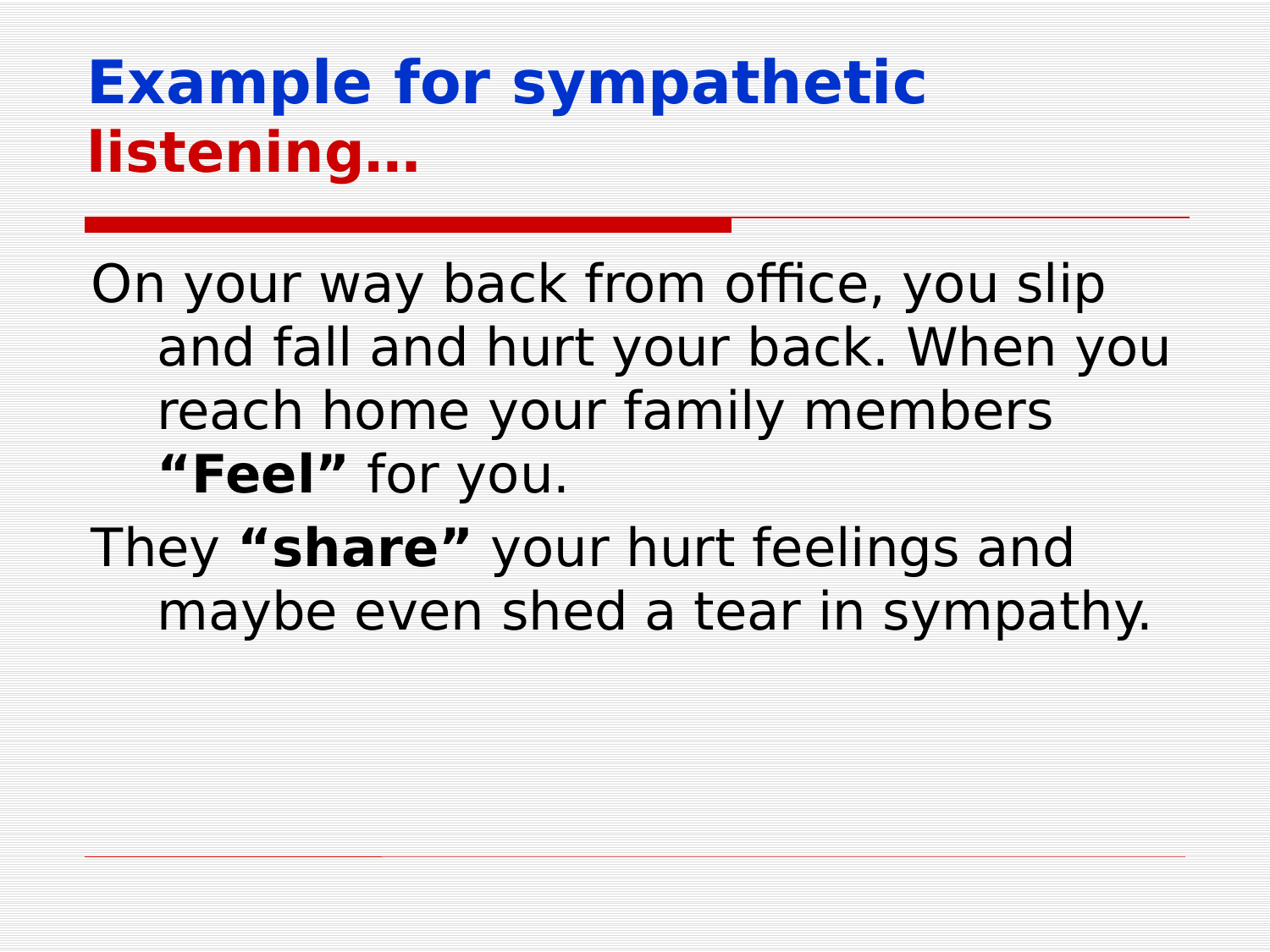

# Example for sympathetic listening…
On your way back from office, you slip and fall and hurt your back. When you reach home your family members “Feel” for you.
They “share” your hurt feelings and maybe even shed a tear in sympathy.